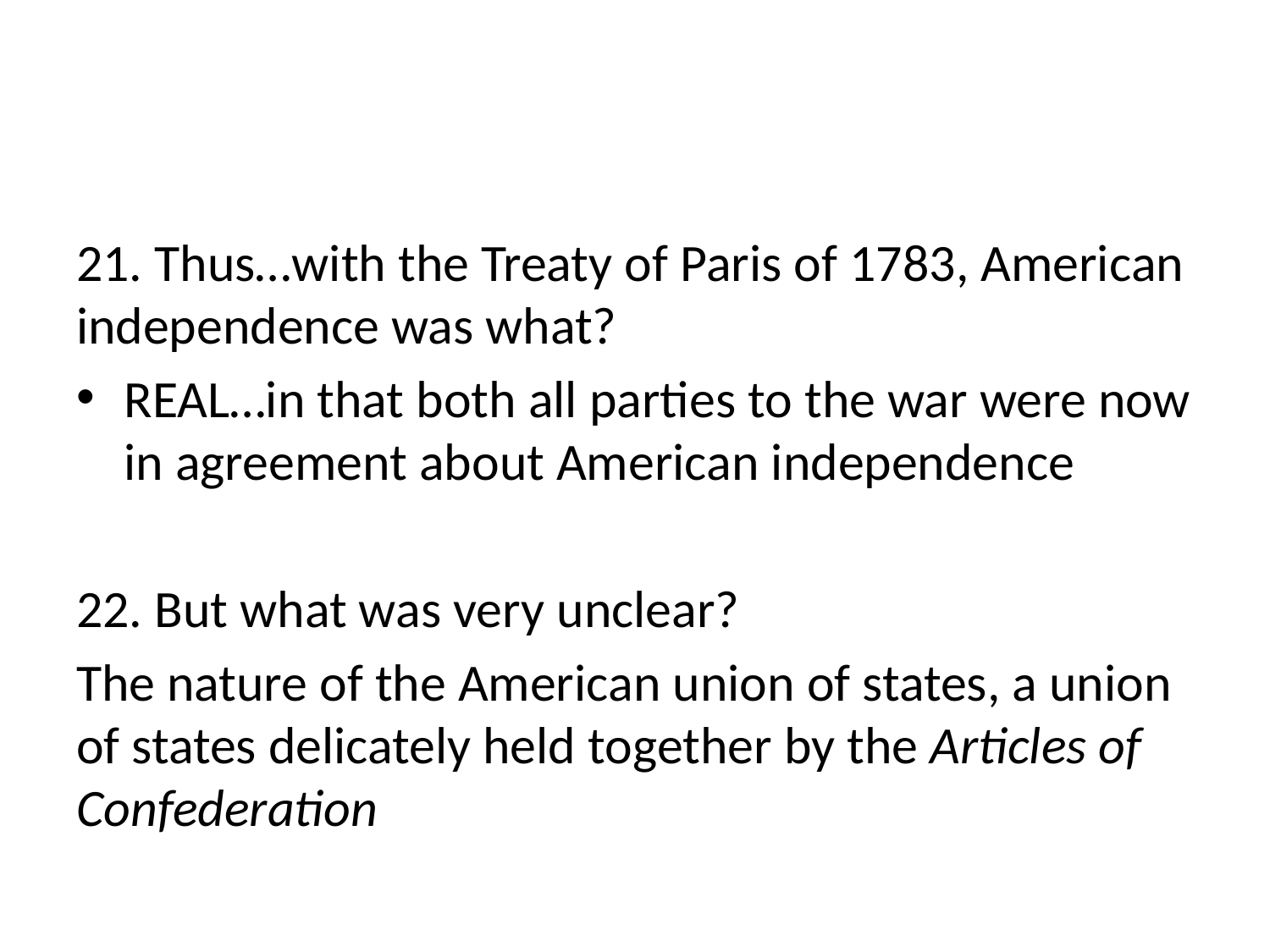

#
21. Thus…with the Treaty of Paris of 1783, American independence was what?
REAL…in that both all parties to the war were now in agreement about American independence

22. But what was very unclear?
The nature of the American union of states, a union of states delicately held together by the Articles of Confederation